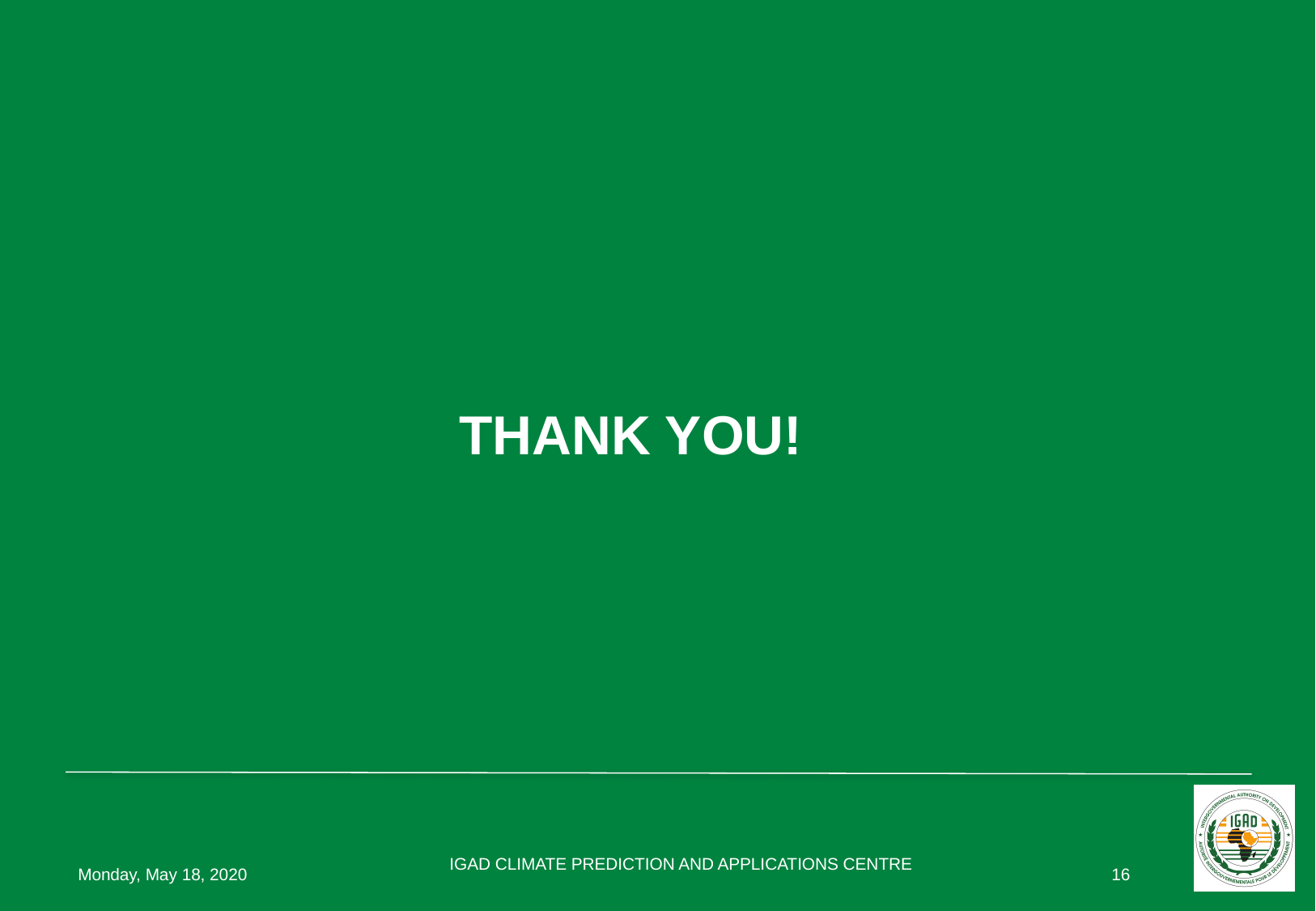

# THANK YOU!
IGAD CLIMATE PREDICTION AND APPLICATIONS CENTRE

Monday, May 18, 2020
16